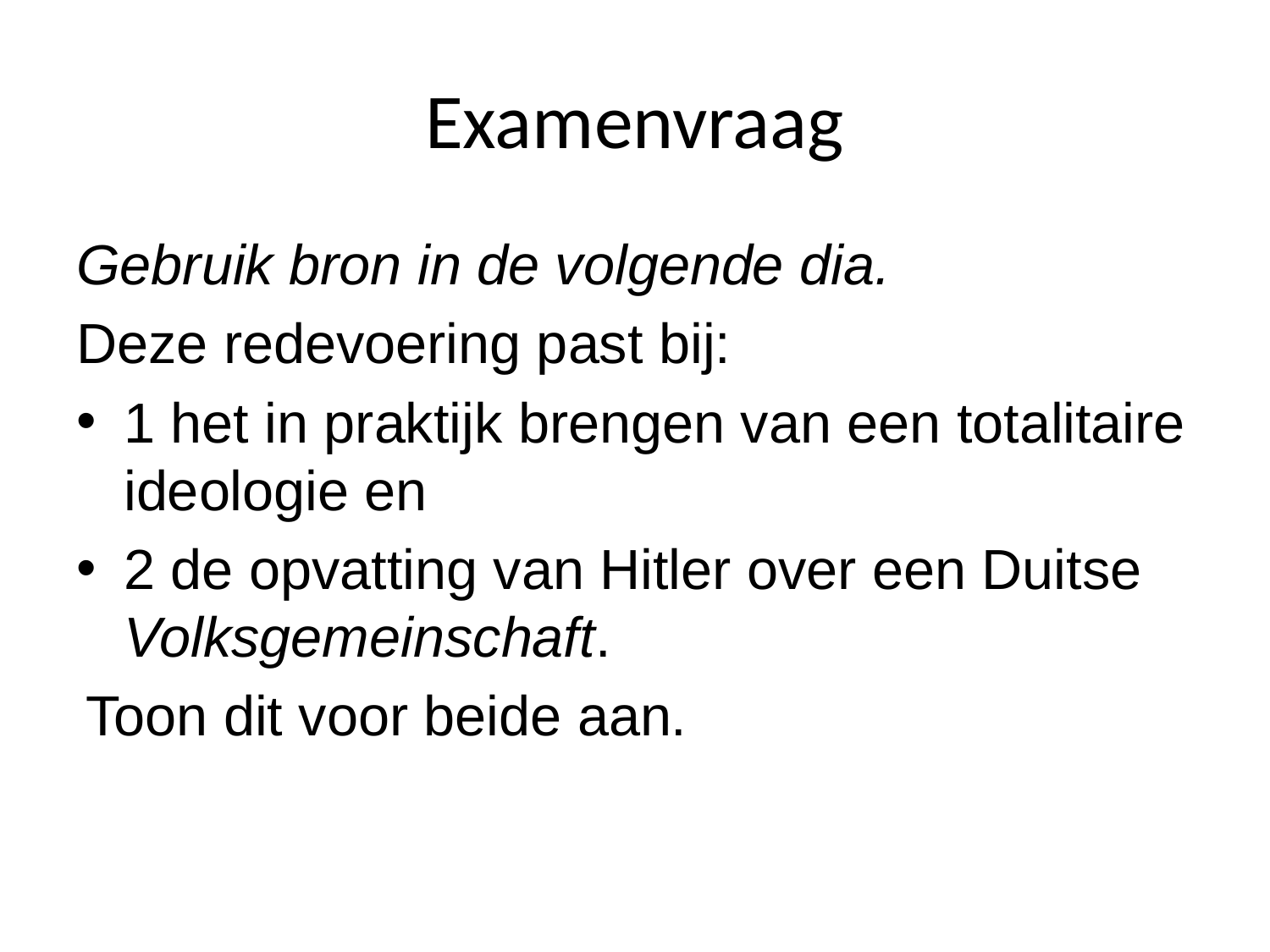

# Examenvraag
Gebruik bron in de volgende dia.
Deze redevoering past bij:
1 het in praktijk brengen van een totalitaire ideologie en
2 de opvatting van Hitler over een Duitse Volksgemeinschaft.
 Toon dit voor beide aan.